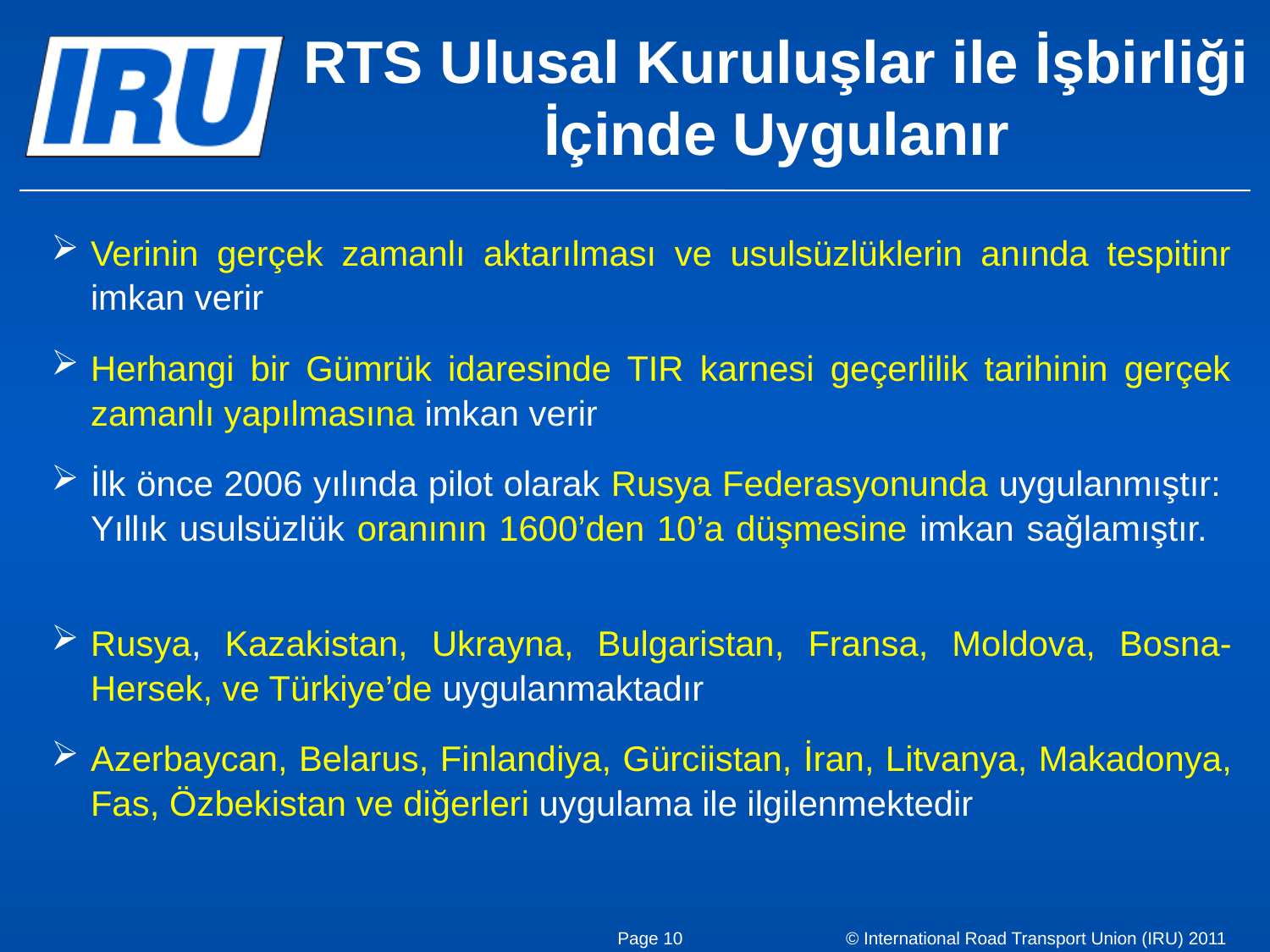

# RTS Ulusal Kuruluşlar ile İşbirliği İçinde Uygulanır
Verinin gerçek zamanlı aktarılması ve usulsüzlüklerin anında tespitinr imkan verir
Herhangi bir Gümrük idaresinde TIR karnesi geçerlilik tarihinin gerçek zamanlı yapılmasına imkan verir
İlk önce 2006 yılında pilot olarak Rusya Federasyonunda uygulanmıştır:  Yıllık usulsüzlük oranının 1600’den 10’a düşmesine imkan sağlamıştır.
Rusya, Kazakistan, Ukrayna, Bulgaristan, Fransa, Moldova, Bosna-Hersek, ve Türkiye’de uygulanmaktadır
Azerbaycan, Belarus, Finlandiya, Gürciistan, İran, Litvanya, Makadonya, Fas, Özbekistan ve diğerleri uygulama ile ilgilenmektedir
Page 10
© International Road Transport Union (IRU) 2011